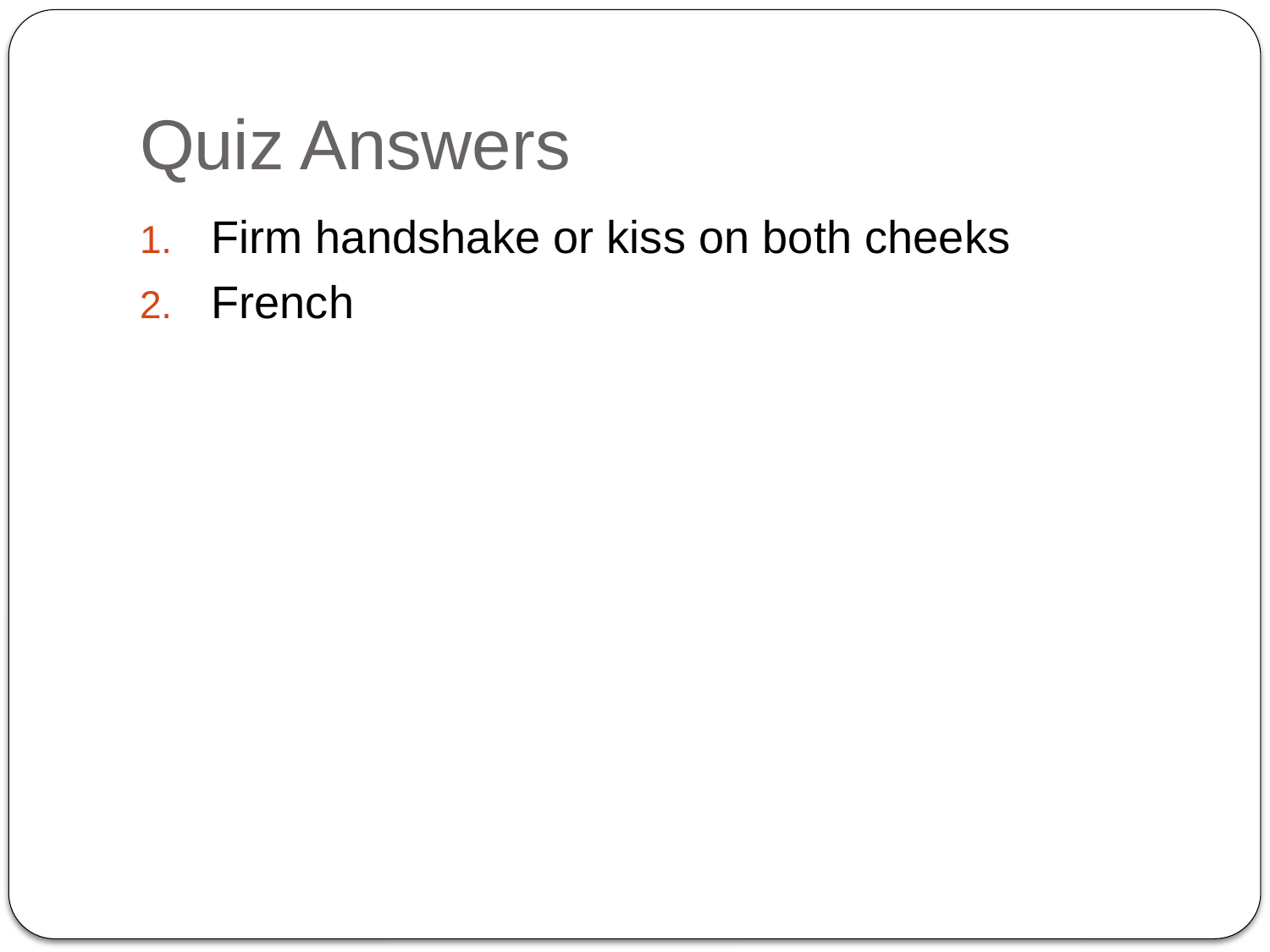

# Quiz Answers
Firm handshake or kiss on both cheeks
French